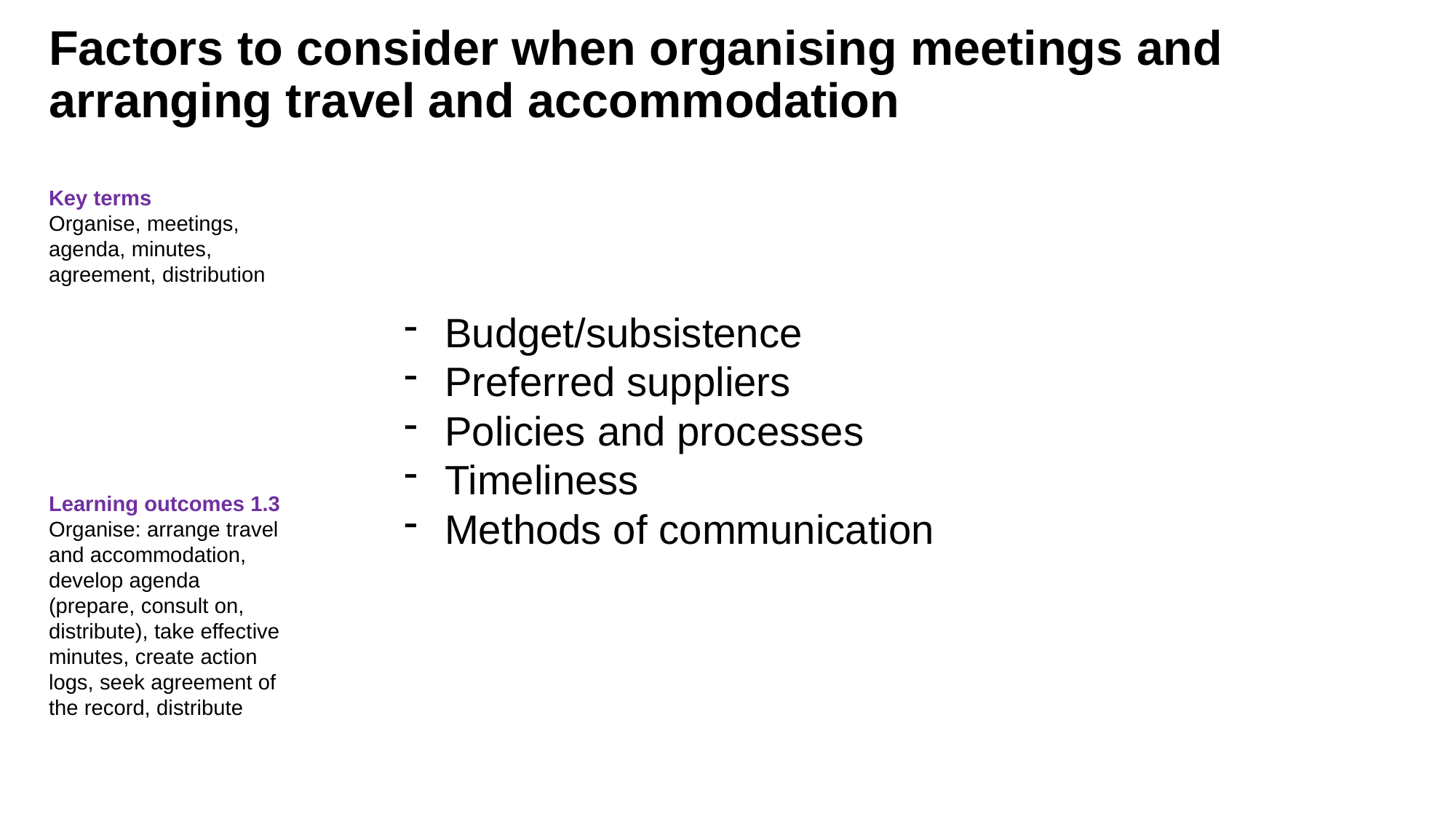

Factors to consider when organising meetings and arranging travel and accommodation
Key terms
Organise, meetings, agenda, minutes, agreement, distribution

Learning outcomes 1.3
Organise: arrange travel and accommodation, develop agenda (prepare, consult on, distribute), take effective minutes, create action logs, seek agreement of the record, distribute

Budget/subsistence
Preferred suppliers
Policies and processes
Timeliness
Methods of communication